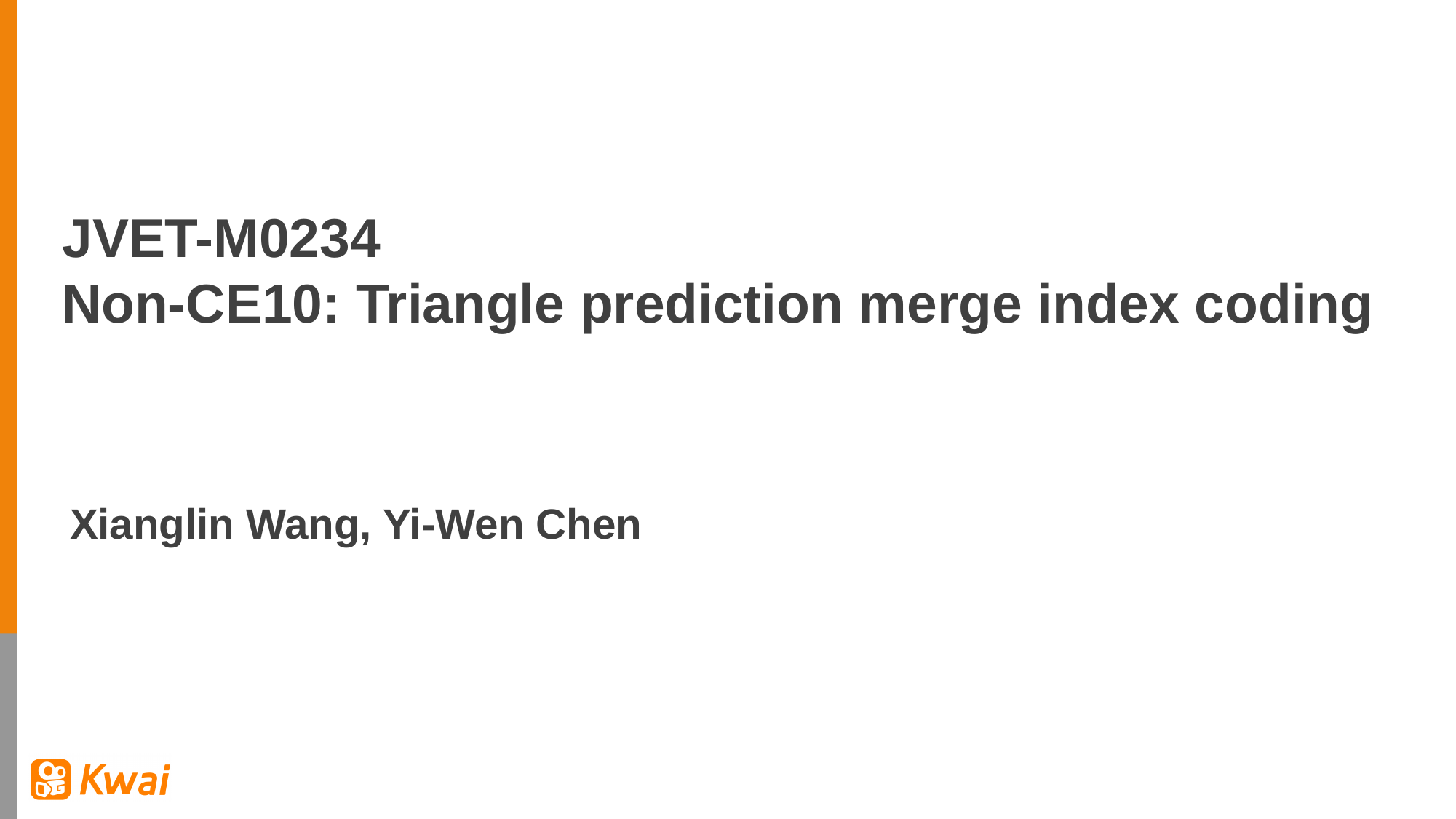

JVET-M0234
Non-CE10: Triangle prediction merge index coding
Xianglin Wang, Yi-Wen Chen